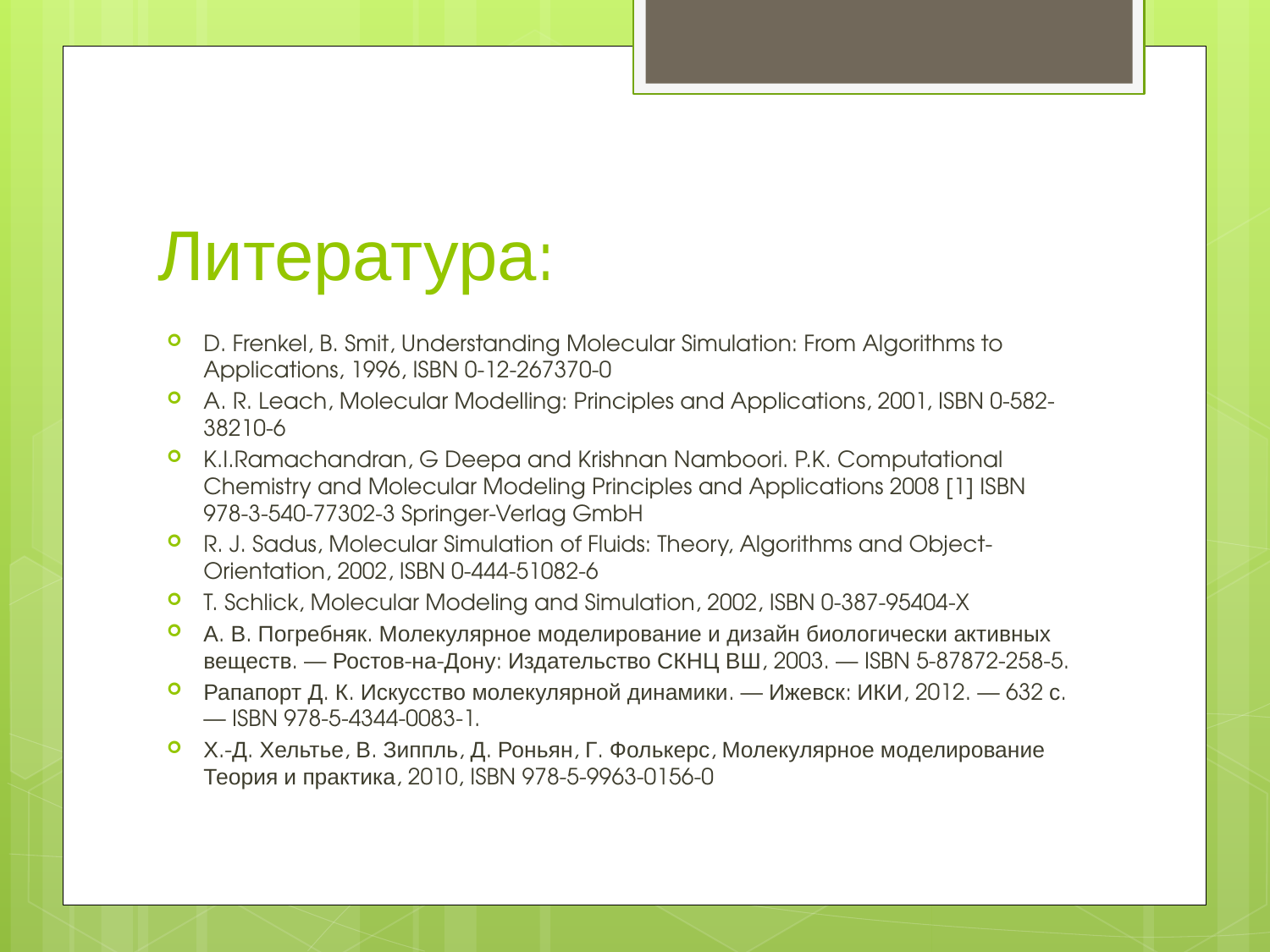

# Литература:
D. Frenkel, B. Smit, Understanding Molecular Simulation: From Algorithms to Applications, 1996, ISBN 0-12-267370-0
A. R. Leach, Molecular Modelling: Principles and Applications, 2001, ISBN 0-582-38210-6
K.I.Ramachandran, G Deepa and Krishnan Namboori. P.K. Computational Chemistry and Molecular Modeling Principles and Applications 2008 [1] ISBN 978-3-540-77302-3 Springer-Verlag GmbH
R. J. Sadus, Molecular Simulation of Fluids: Theory, Algorithms and Object-Orientation, 2002, ISBN 0-444-51082-6
T. Schlick, Molecular Modeling and Simulation, 2002, ISBN 0-387-95404-X
А. В. Погребняк. Молекулярное моделирование и дизайн биологически активных веществ. — Ростов-на-Дону: Издательство СКНЦ ВШ, 2003. — ISBN 5-87872-258-5.
Рапапорт Д. К. Искусство молекулярной динамики. — Ижевск: ИКИ, 2012. — 632 с. — ISBN 978-5-4344-0083-1.
Х.-Д. Хельтье, В. Зиппль, Д. Роньян, Г. Фолькерс, Молекулярное моделирование Теория и практика, 2010, ISBN 978-5-9963-0156-0